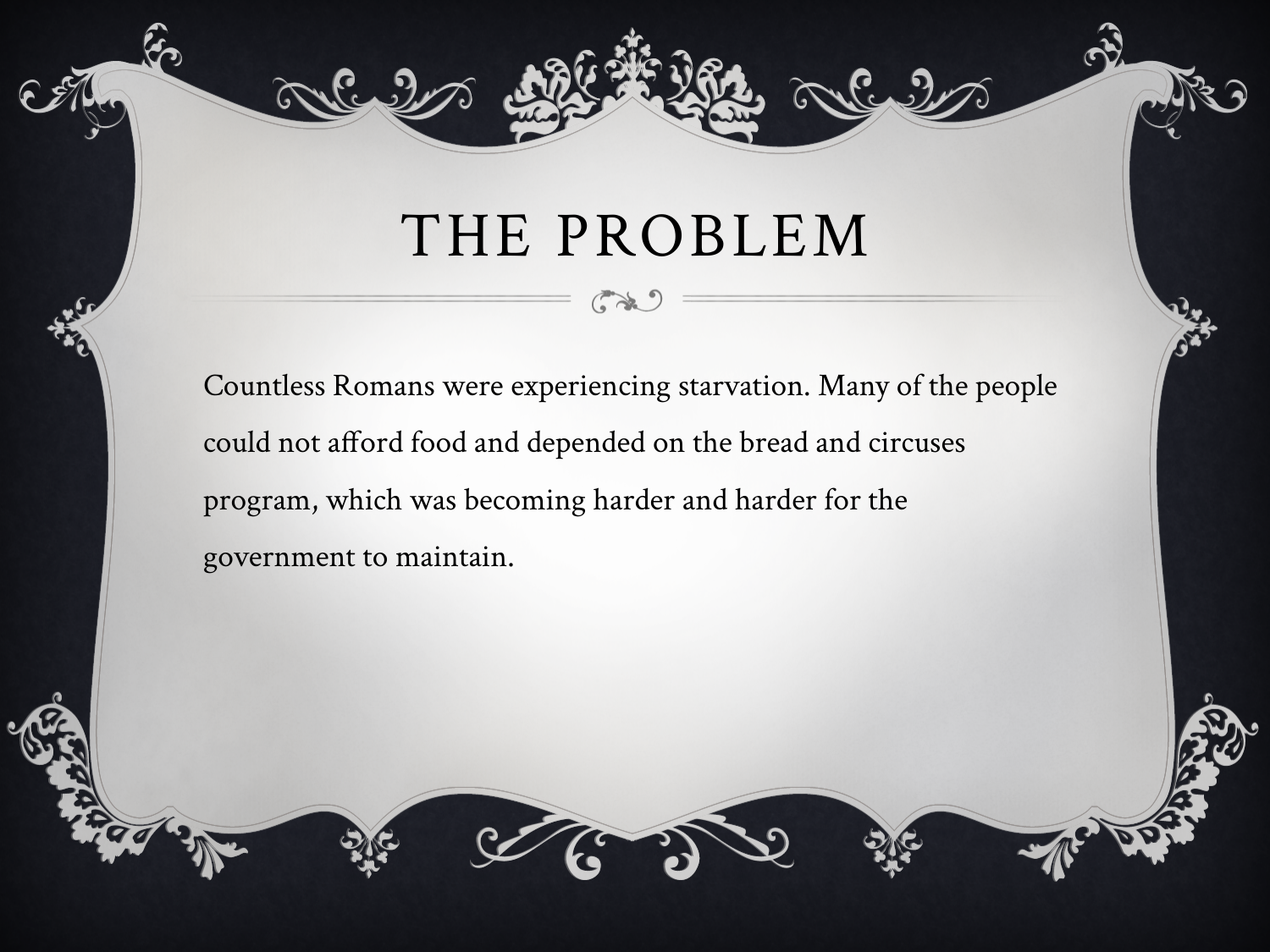

# The Problem
Countless Romans were experiencing starvation. Many of the people could not afford food and depended on the bread and circuses program, which was becoming harder and harder for the government to maintain.